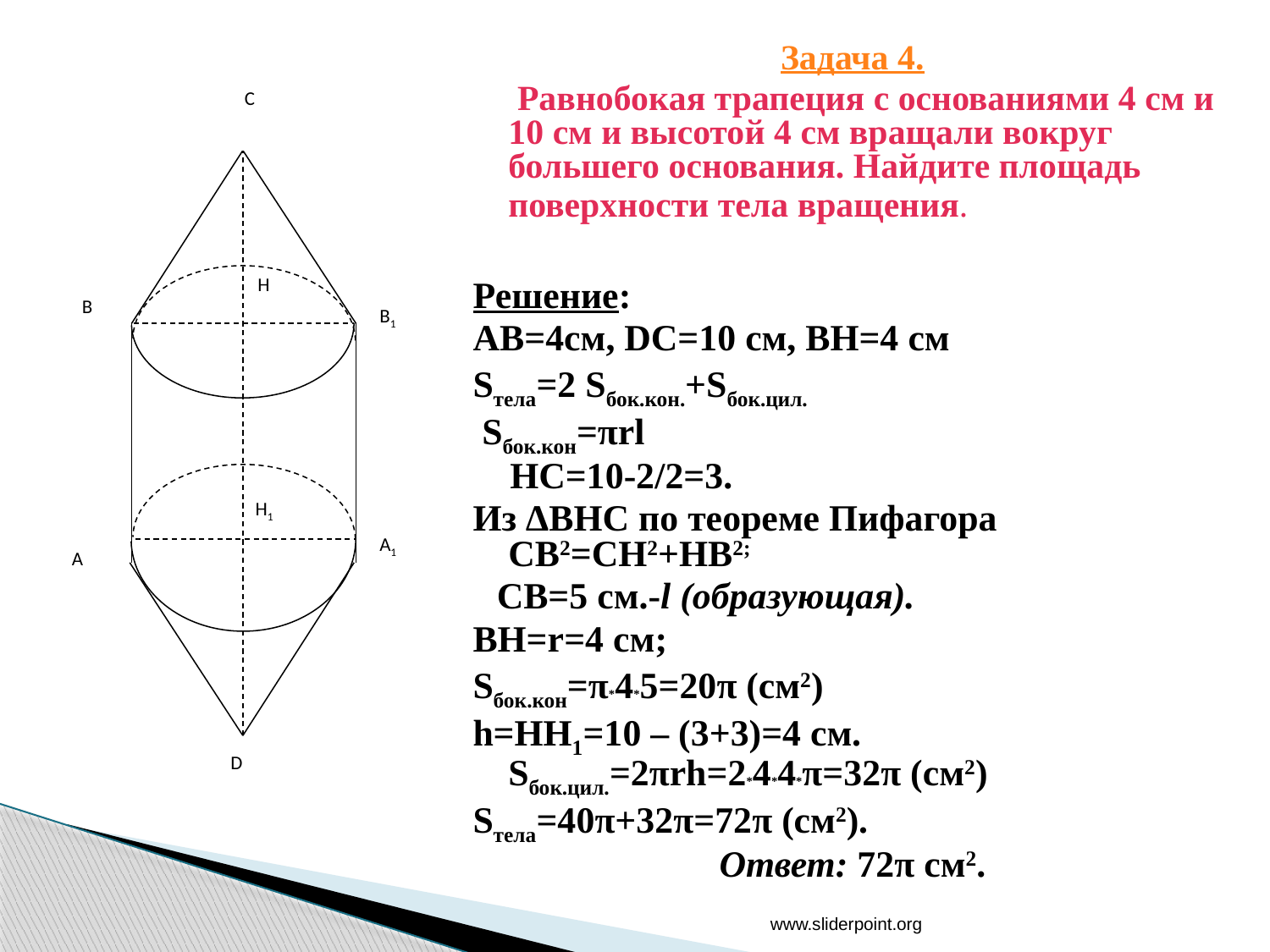

Задача 4.
     Равнобокая трапеция с основаниями 4 см и 10 см и высотой 4 см вращали вокруг большего основания. Найдите площадь поверхности тела вращения.

Решение:
АВ=4см, DC=10 см, ВН=4 см
Sтела=2 Sбок.кон.+Sбок.цил.
 Sбок.кон=πrl
    HC=10-2/2=3.
Из ΔВНС по теореме Пифагора СВ2=СН2+НВ2;
   CВ=5 см.-l (образующая).
BH=r=4 cм;
Sбок.кон=π*4*5=20π (см2)
h=HH1=10 – (3+3)=4 см.     Sбок.цил.=2πrh=2*4*4*π=32π (см2)
Sтела=40π+32π=72π (см2).
Ответ: 72π см2.

С

H
H1
А
B
B1
A1
D
www.sliderpoint.org